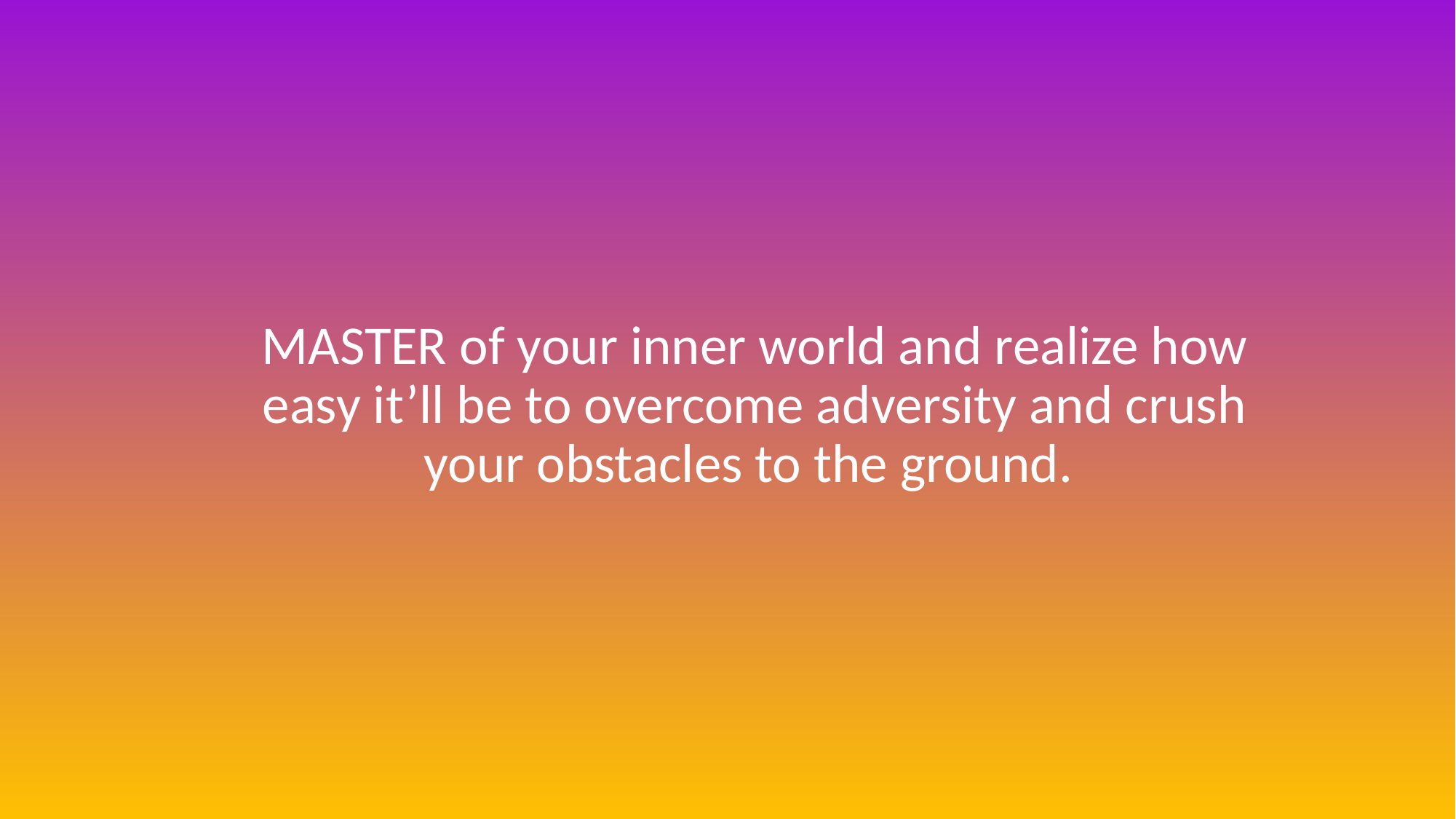

# MASTER of your inner world and realize how easy it’ll be to overcome adversity and crush your obstacles to the ground.